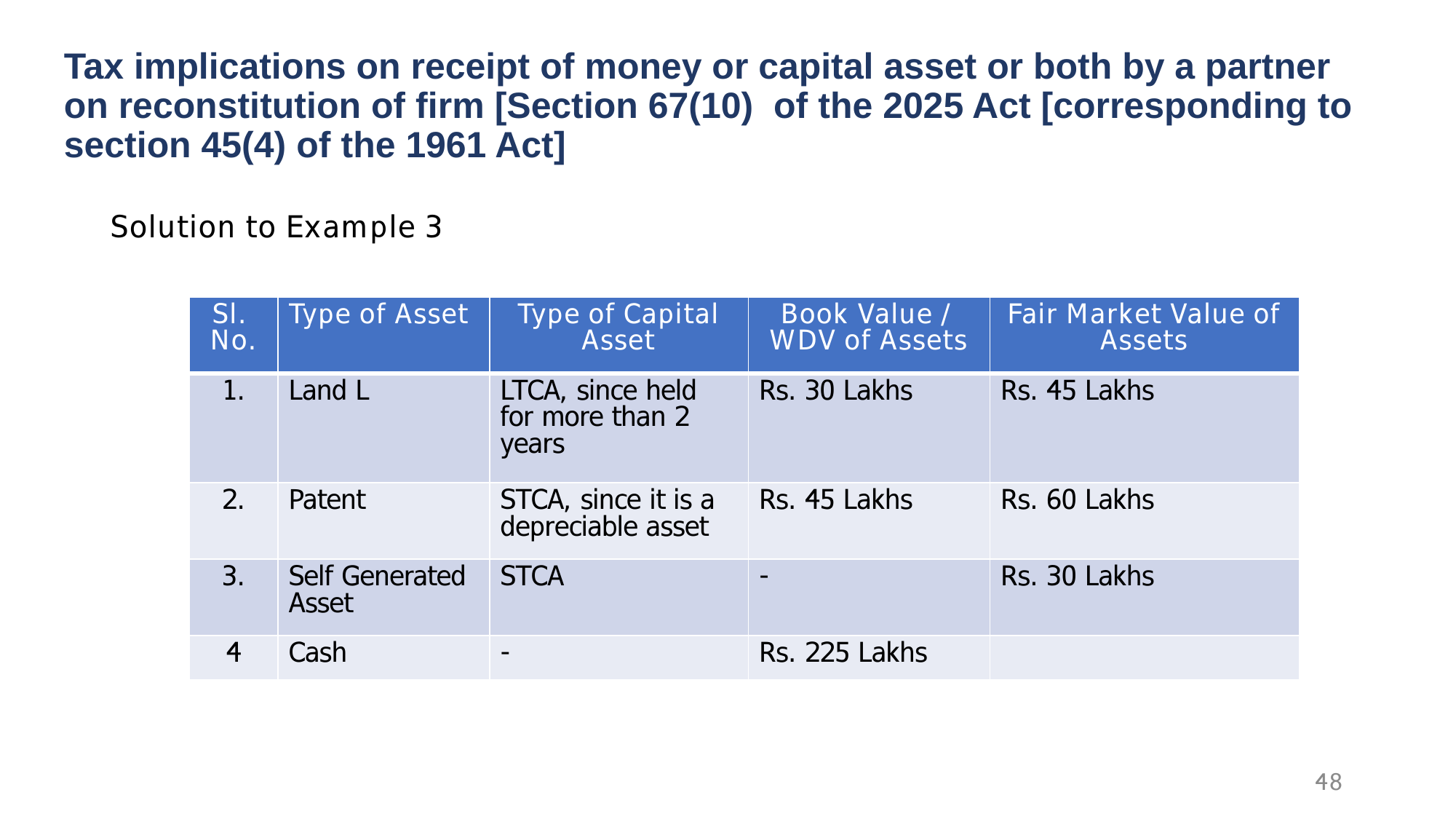

# Tax implications on receipt of money or capital asset or both by a partner on reconstitution of firm [Section 67(10)  of the 2025 Act [corresponding to section 45(4) of the 1961 Act]

Solution to Example 3

| Sl. No. | Type of Asset | Type of Capital Asset | Book Value / WDV of Assets | Fair Market Value of Assets |
| --- | --- | --- | --- | --- |
| 1. | Land L | LTCA, since held for more than 2 years | Rs. 30 Lakhs | Rs. 45 Lakhs |
| 2. | Patent | STCA, since it is a depreciable asset | Rs. 45 Lakhs | Rs. 60 Lakhs |
| 3. | Self Generated Asset | STCA | - | Rs. 30 Lakhs |
| 4 | Cash | - | Rs. 225 Lakhs |  |
48